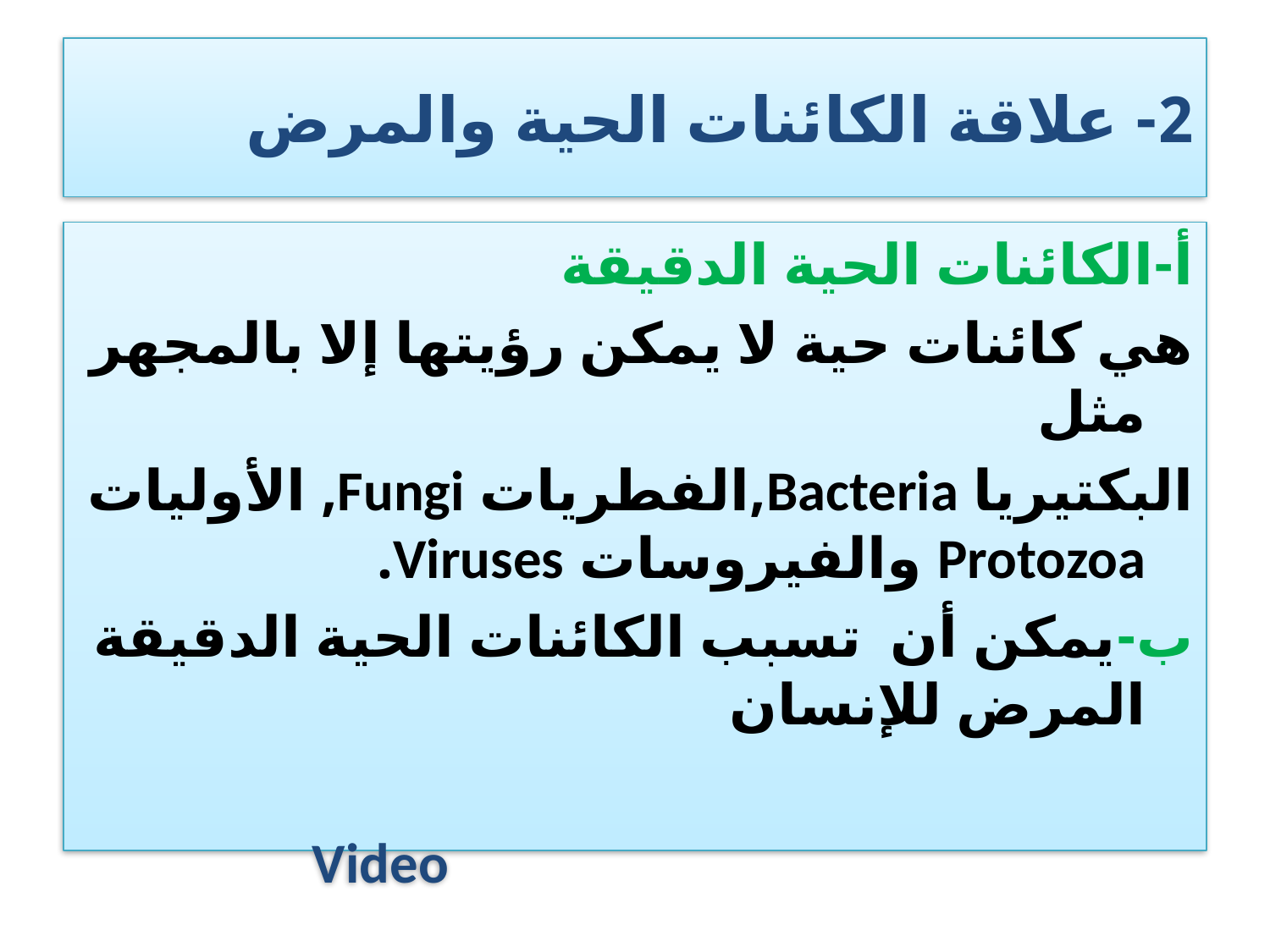

# 2- علاقة الكائنات الحية والمرض
أ-الكائنات الحية الدقيقة
هي كائنات حية لا يمكن رؤيتها إلا بالمجهر مثل
البكتيريا Bacteria,الفطريات Fungi, الأوليات Protozoa والفيروسات Viruses.
ب-يمكن أن  تسبب الكائنات الحية الدقيقة المرض للإنسان

                                                   Video